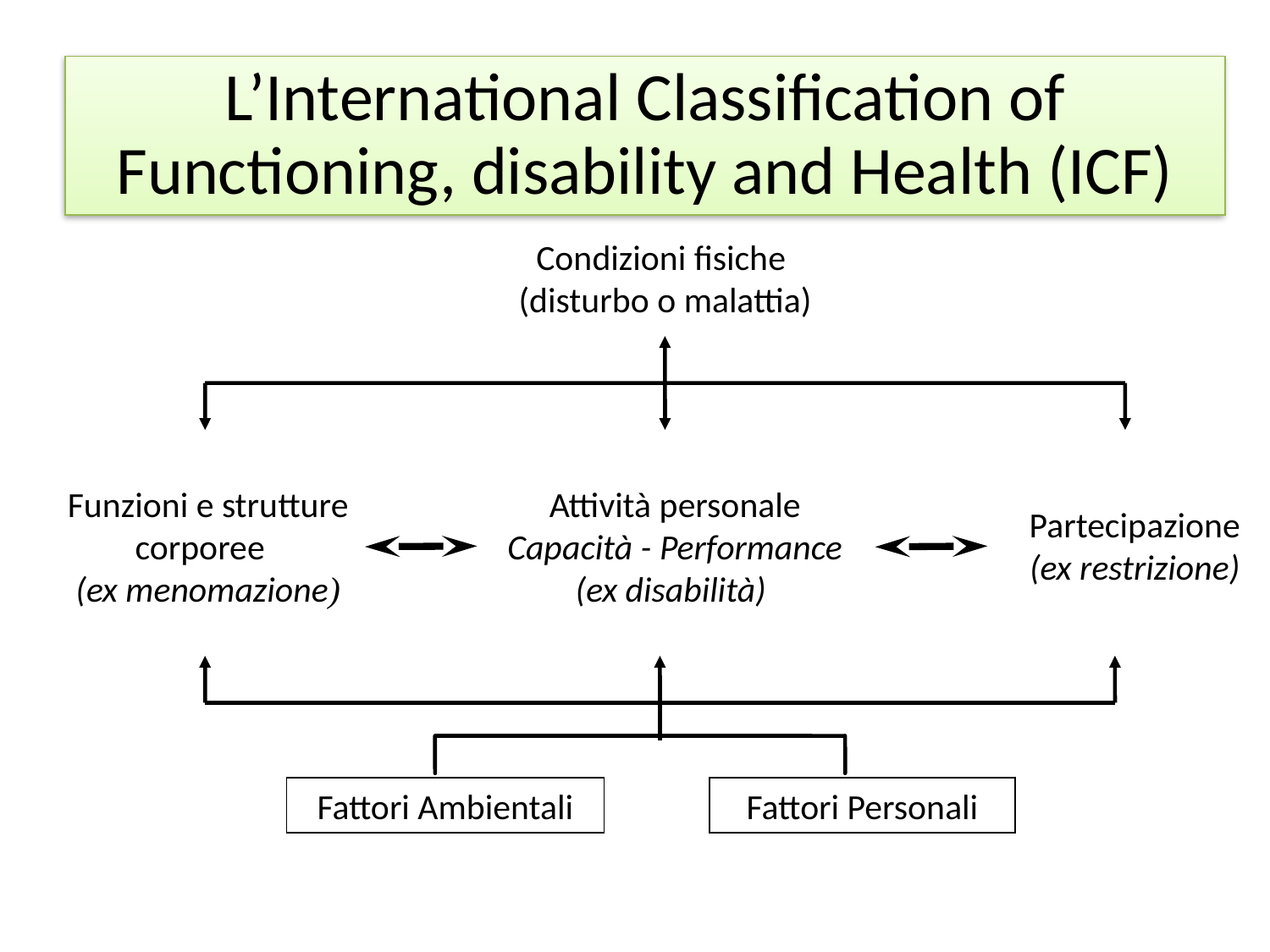

# L’International Classification of Functioning, disability and Health (ICF)
Condizioni fisiche
(disturbo o malattia)

Funzioni e strutture corporee
(ex menomazione)
Attività personale
Capacità - Performance
(ex disabilità)
Partecipazione
(ex restrizione)

Fattori Ambientali
Fattori Personali